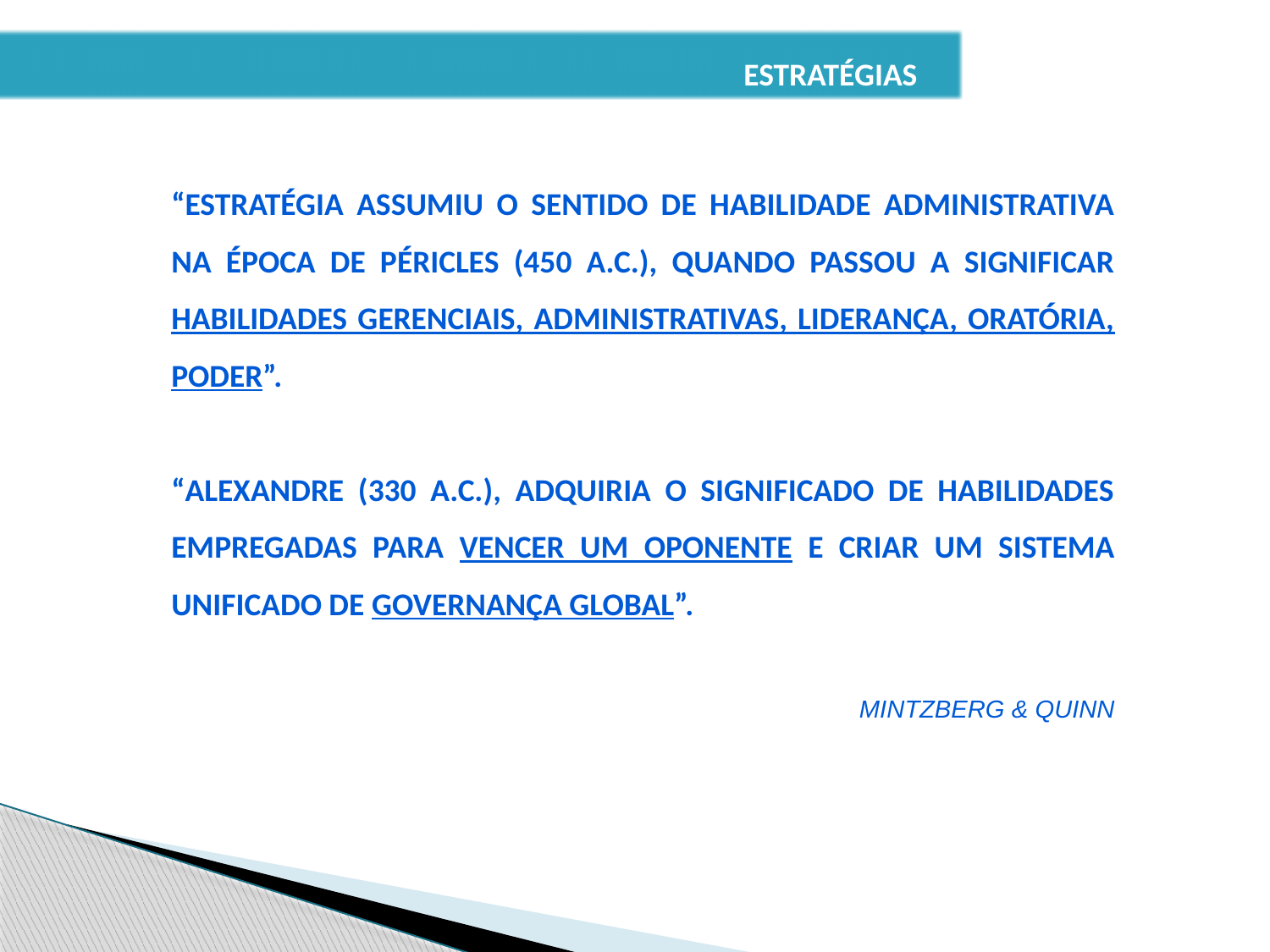

ESTRATÉGIAS
“estratégia assumiu o sentido de habilidade administrativa na época de Péricles (450 a.C.), quando passou a significar habilidades gerenciais, administrativas, liderança, oratória, poder”.

“Alexandre (330 a.C.), adquiria o significado de habilidades empregadas para vencer um oponente e criar um sistema unificado de governança global”.

MINTZBERG & QUINN